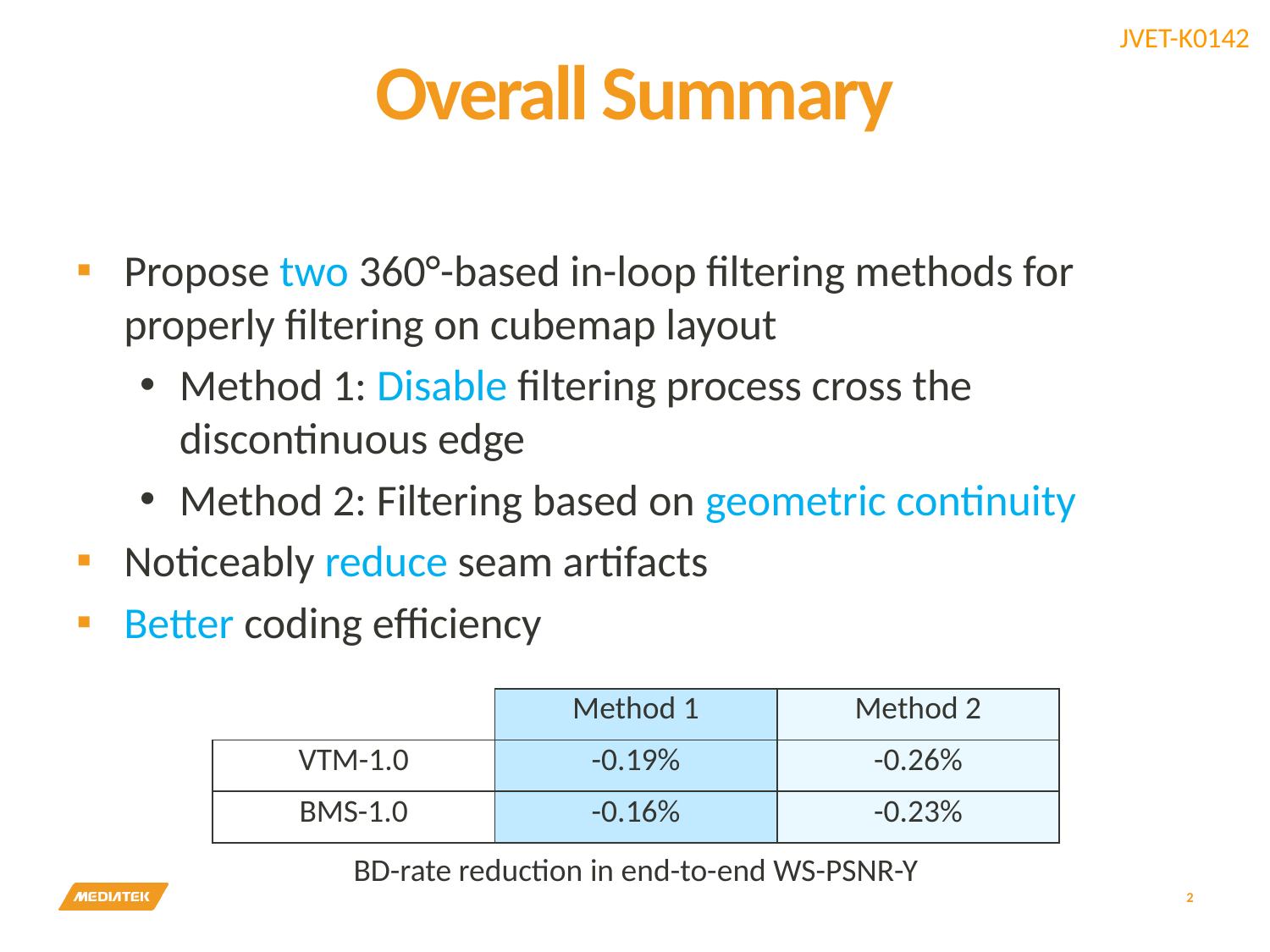

# Overall Summary
Propose two 360°-based in-loop filtering methods for properly filtering on cubemap layout
Method 1: Disable filtering process cross the discontinuous edge
Method 2: Filtering based on geometric continuity
Noticeably reduce seam artifacts
Better coding efficiency

|  | Method 1 | Method 2 |
| --- | --- | --- |
| VTM-1.0 | -0.19% | -0.26% |
| BMS-1.0 | -0.16% | -0.23% |
BD-rate reduction in end-to-end WS-PSNR-Y
2